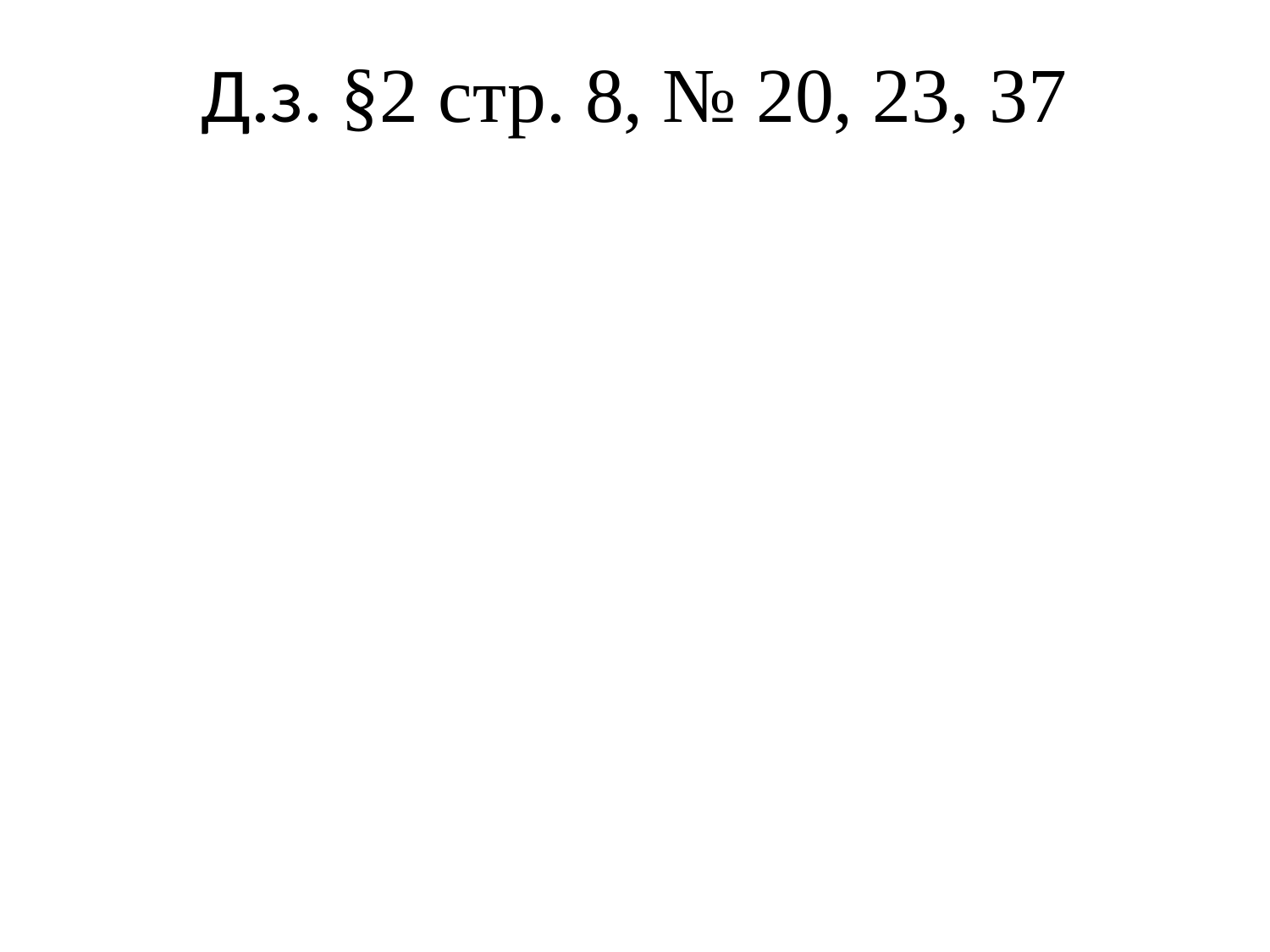

Д.з. §2 стр. 8, № 20, 23, 37